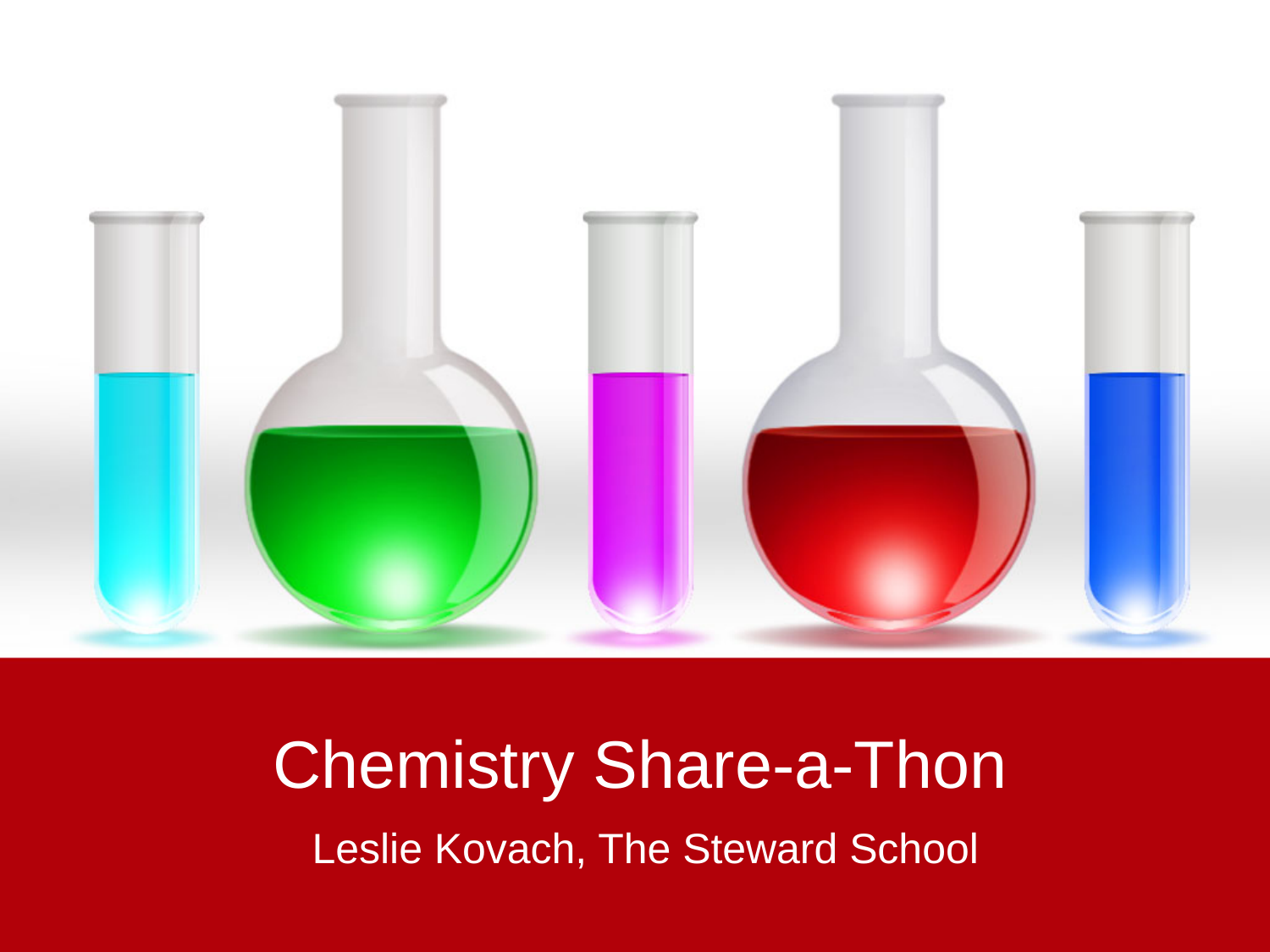

# Chemistry Share-a-Thon
Leslie Kovach, The Steward School